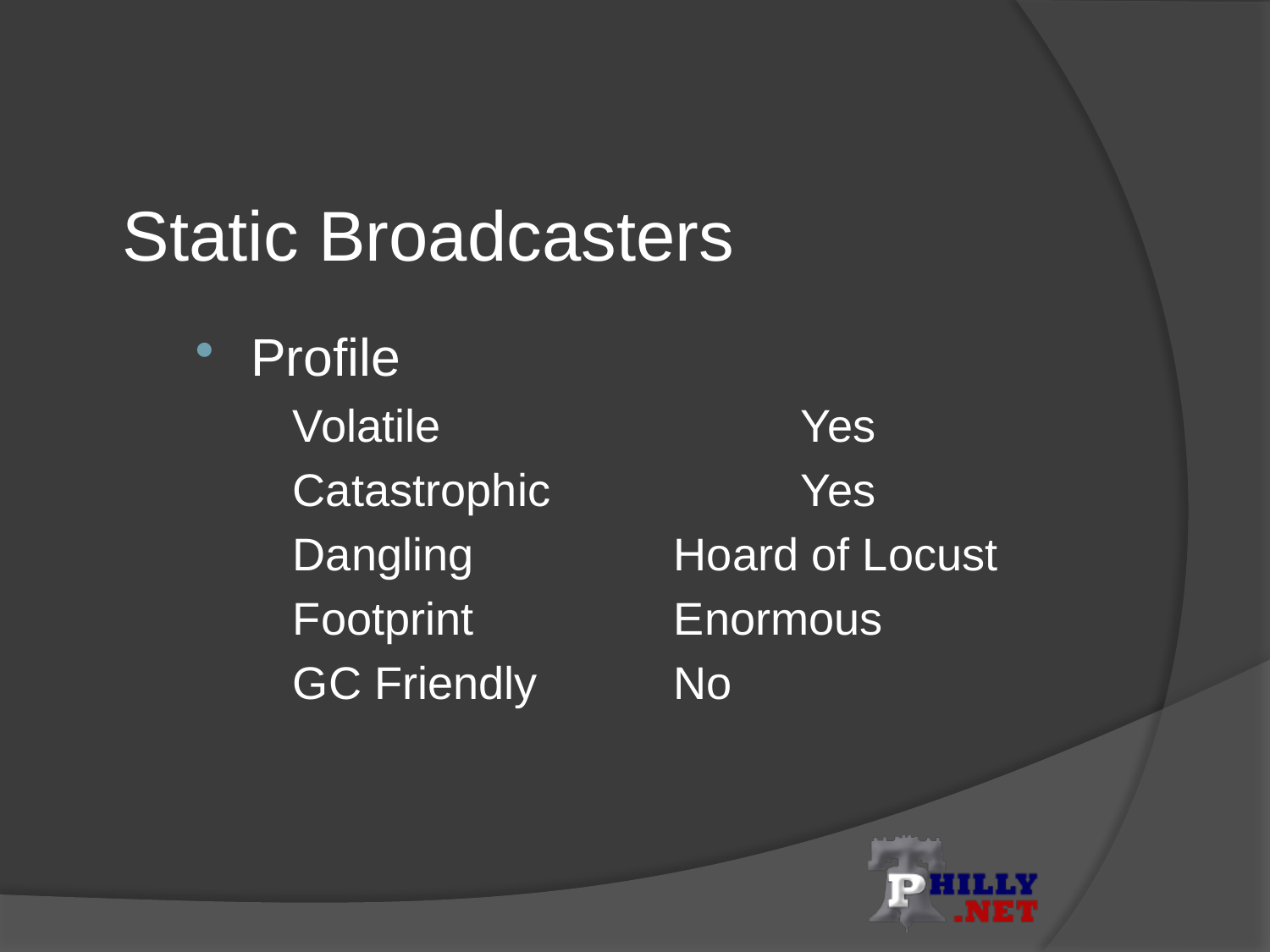

# Static Broadcasters
Profile
	Volatile			Yes
	Catastrophic		Yes
	Dangling		Hoard of Locust
	Footprint		Enormous
	GC Friendly		No